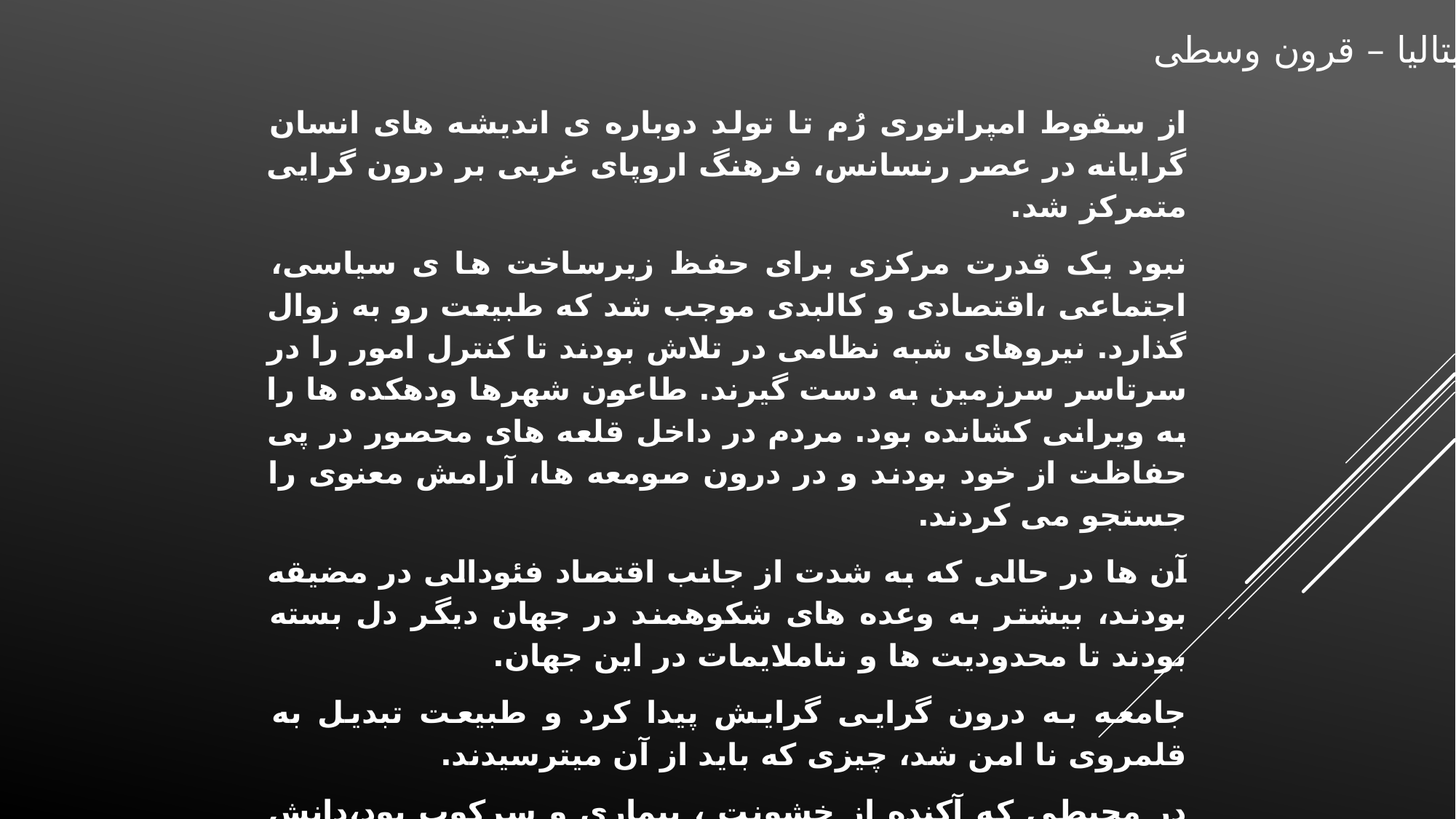

ایتالیا – قرون وسطی
از سقوط امپراتوری رُم تا تولد دوباره ی اندیشه های انسان گرایانه در عصر رنسانس، فرهنگ اروپای غربی بر درون گرایی متمرکز شد.
نبود یک قدرت مرکزی برای حفظ زیرساخت ها ی سیاسی، اجتماعی ،اقتصادی و کالبدی موجب شد که طبیعت رو به زوال گذارد. نیروهای شبه نظامی در تلاش بودند تا کنترل امور را در سرتاسر سرزمین به دست گیرند. طاعون شهرها ودهکده ها را به ویرانی کشانده بود. مردم در داخل قلعه های محصور در پی حفاظت از خود بودند و در درون صومعه ها، آرامش معنوی را جستجو می کردند.
آن ها در حالی که به شدت از جانب اقتصاد فئودالی در مضیقه بودند، بیشتر به وعده های شکوهمند در جهان دیگر دل بسته بودند تا محدودیت ها و نناملایمات در این جهان.
جامعه به درون گرایی گرایش پیدا کرد و طبیعت تبدیل به قلمروی نا امن شد، چیزی که باید از آن میترسیدند.
در محیطی که آکنده از خشونت ، بیماری و سرکوب بود،دانش عهد باستان در داخل صومعه ها حفاظت می شد چراکه در این صومعه ها راهبان هم نسخه های خطی تاریخی و هم متون معاصر ی که توسط مسافران از شرق آورده می شدرا کپی می کردند